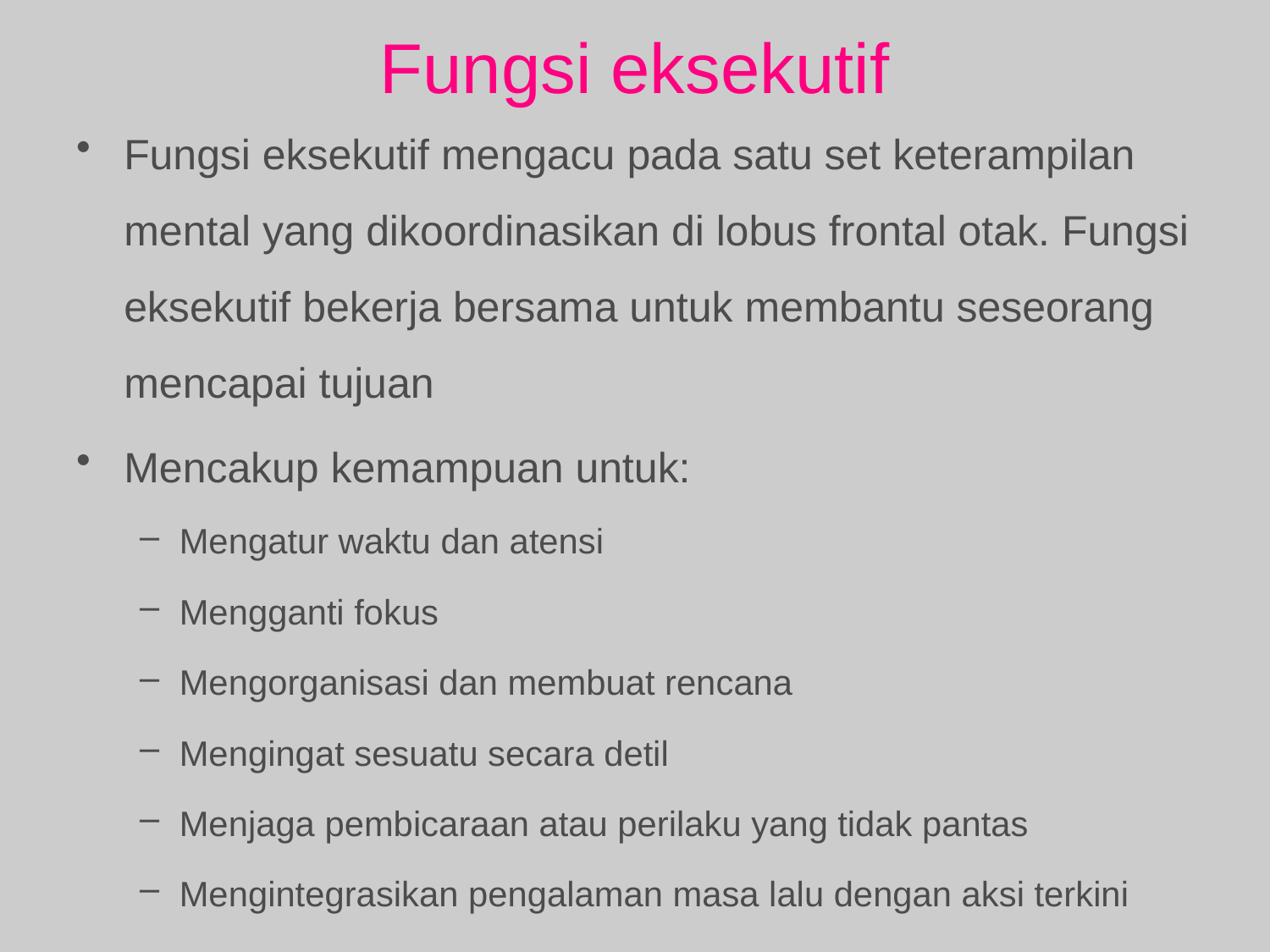

# Fungsi eksekutif
Fungsi eksekutif mengacu pada satu set keterampilan mental yang dikoordinasikan di lobus frontal otak. Fungsi eksekutif bekerja bersama untuk membantu seseorang mencapai tujuan
Mencakup kemampuan untuk:
Mengatur waktu dan atensi
Mengganti fokus
Mengorganisasi dan membuat rencana
Mengingat sesuatu secara detil
Menjaga pembicaraan atau perilaku yang tidak pantas
Mengintegrasikan pengalaman masa lalu dengan aksi terkini